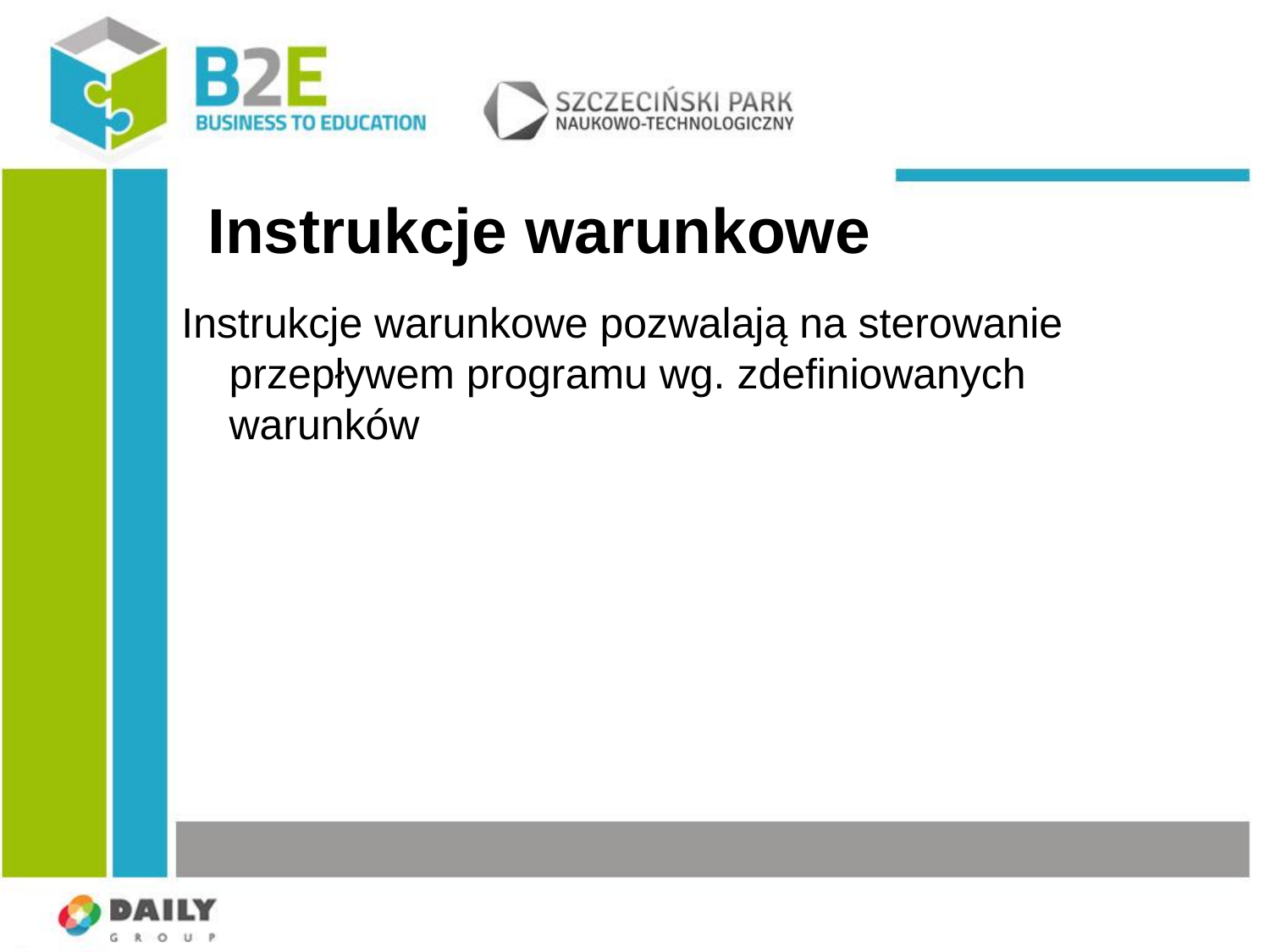

# Instrukcje warunkowe
Instrukcje warunkowe pozwalają na sterowanie przepływem programu wg. zdefiniowanych warunków